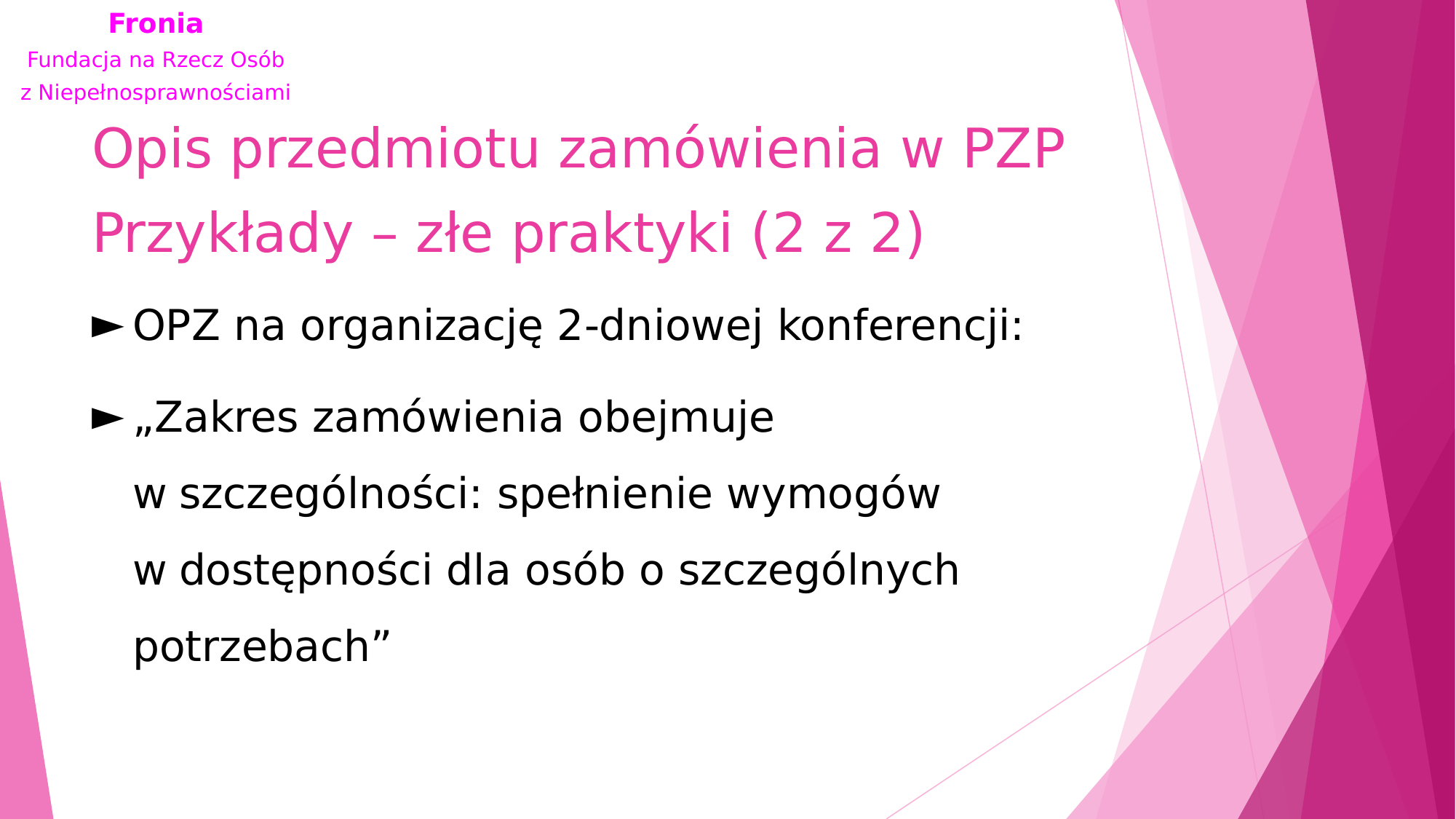

# Opis przedmiotu zamówienia w PZP Przykłady – złe praktyki (2 z 2)
OPZ na organizację 2-dniowej konferencji:
„Zakres zamówienia obejmuje w szczególności: spełnienie wymogów w dostępności dla osób o szczególnych potrzebach”